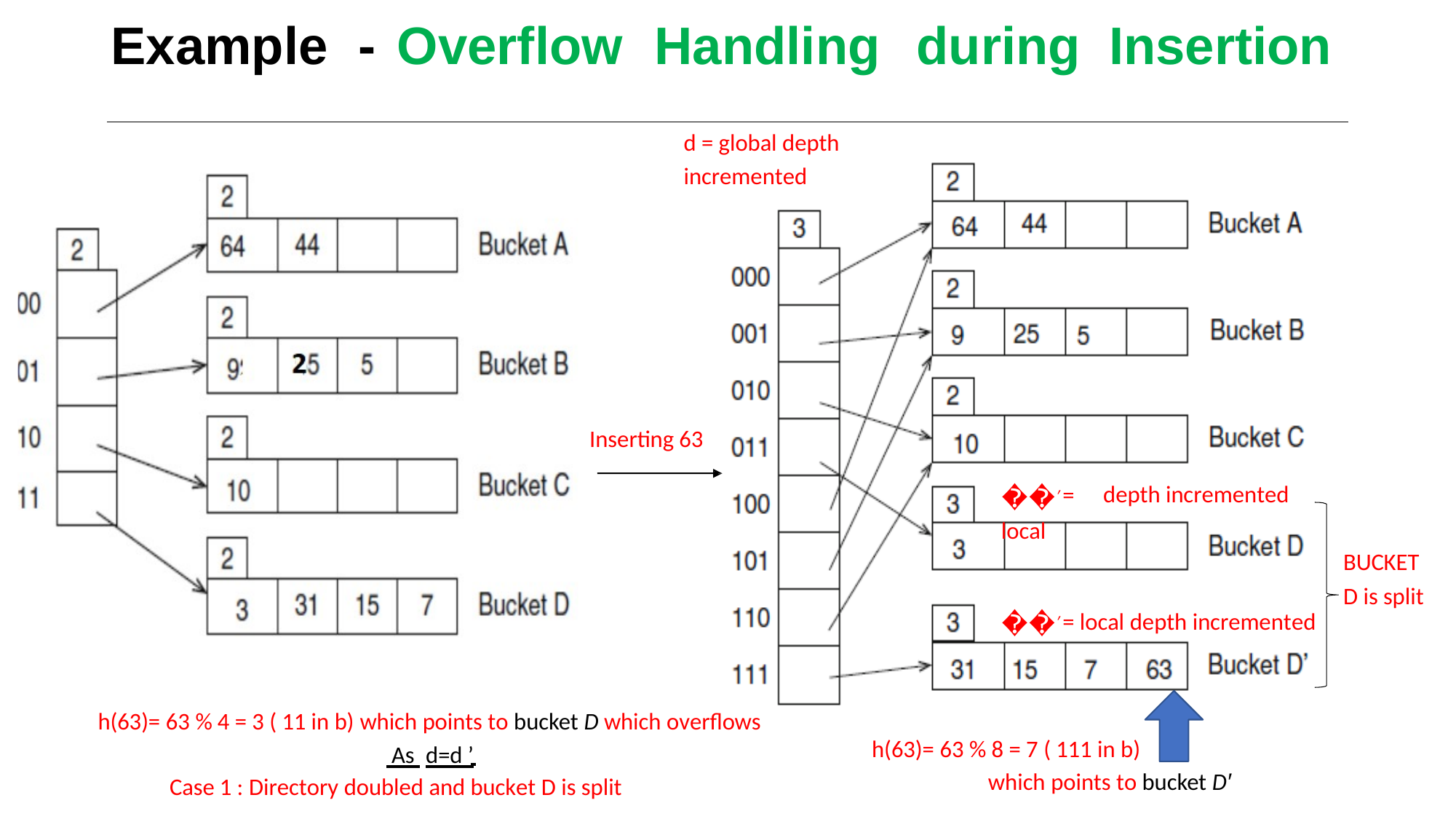

Example
-
Overflow
Handling
during
Insertion

d = global depth
incremented

Inserting 63

��′= local
depth incremented

BUCKET
D is split
��′= local depth incremented

h(63)= 63 % 4 = 3 ( 11 in b) which points to bucket D which overflows
 As d=d ’
                                                                            h(63)= 63 % 8 = 7 ( 111 in b)

which points to bucket D′
Case 1 : Directory doubled and bucket D is split